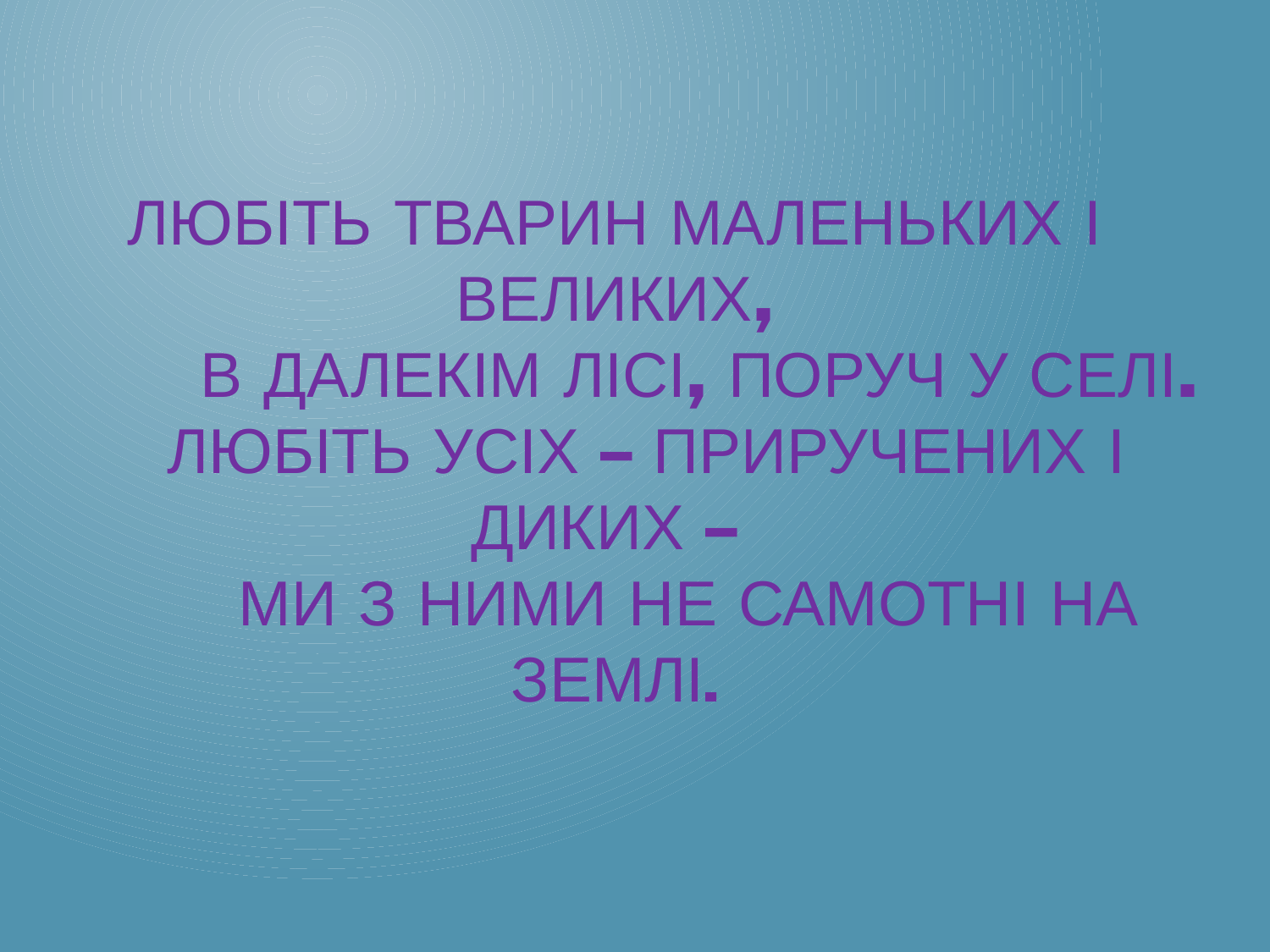

# Любіть тварин маленьких і великих, В далекім лісі, поруч у селі. Любіть усіх – приручених і диких – Ми з ними не самотні на Землі.